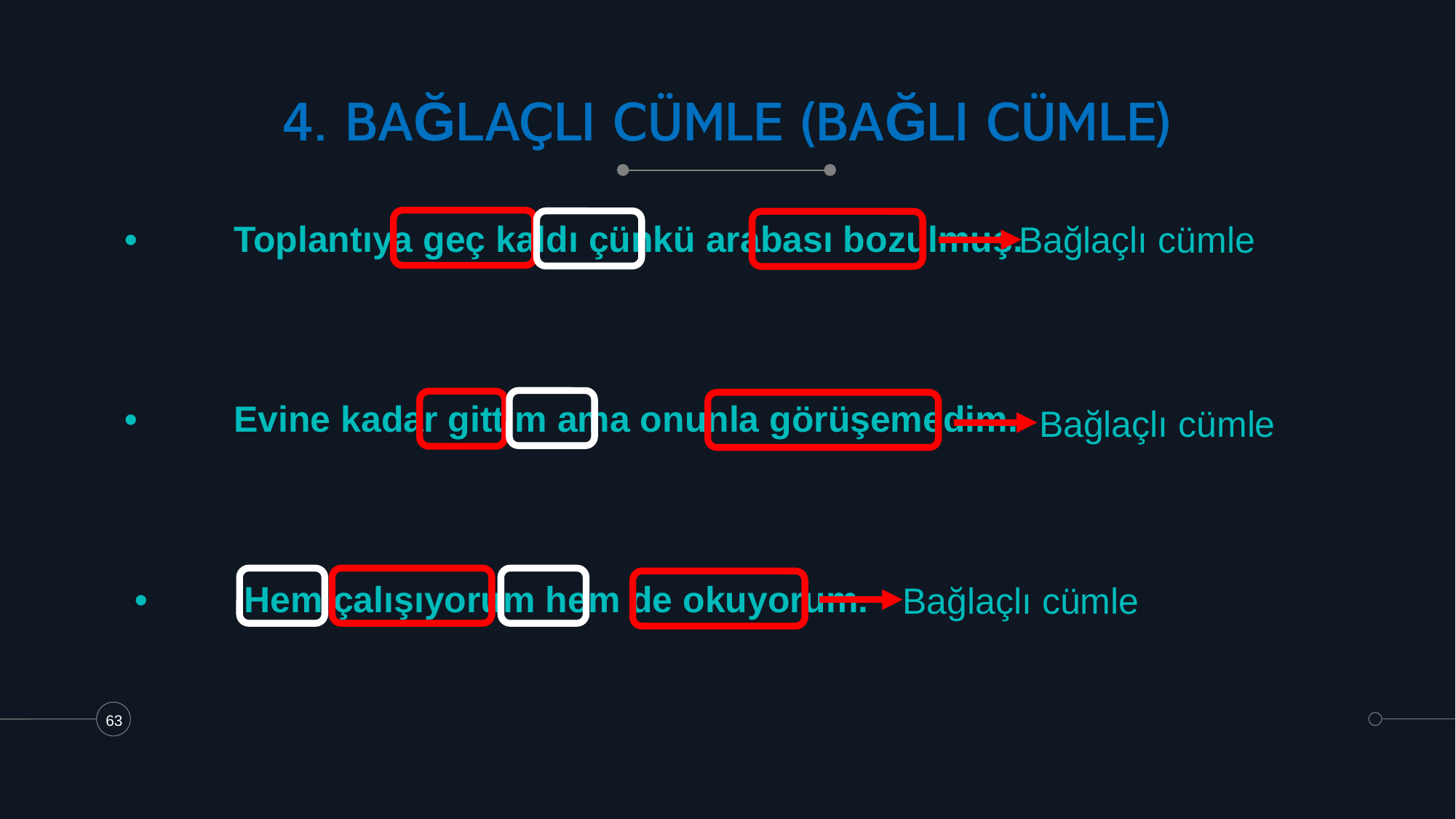

# 4. BAĞLAÇLI CÜMLE (BAĞLI CÜMLE)

Bağlaçlı cümle

•	Toplantıya geç kaldı çünkü arabası bozulmuş.

Bağlaçlı cümle
•	Evine kadar gittim ama onunla görüşemedim.

Bağlaçlı cümle
•	Hem çalışıyorum hem de okuyorum.
63